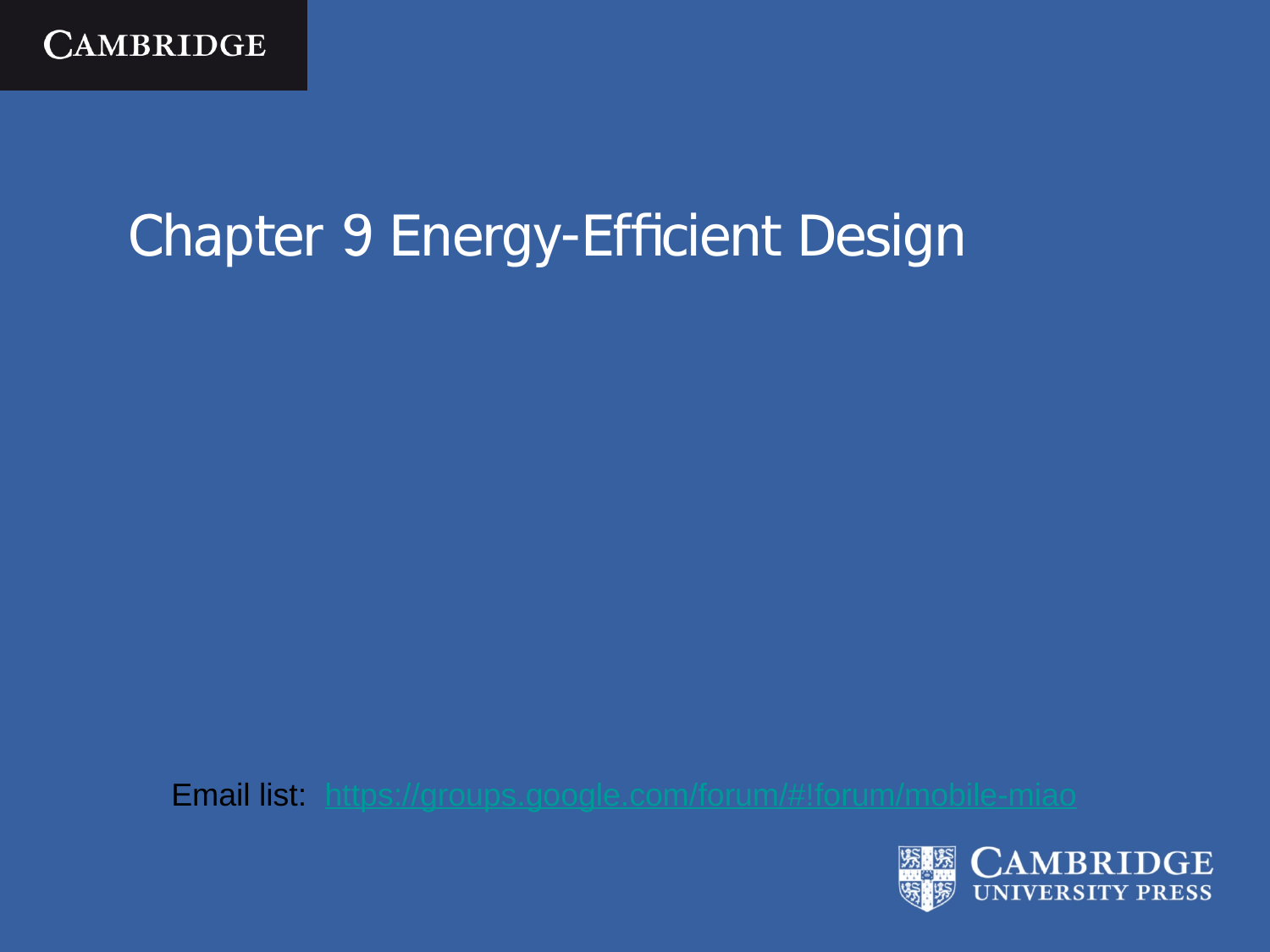

# Chapter 9 Energy-Efficient Design

Email list:  https://groups.google.com/forum/#!forum/mobile-miao